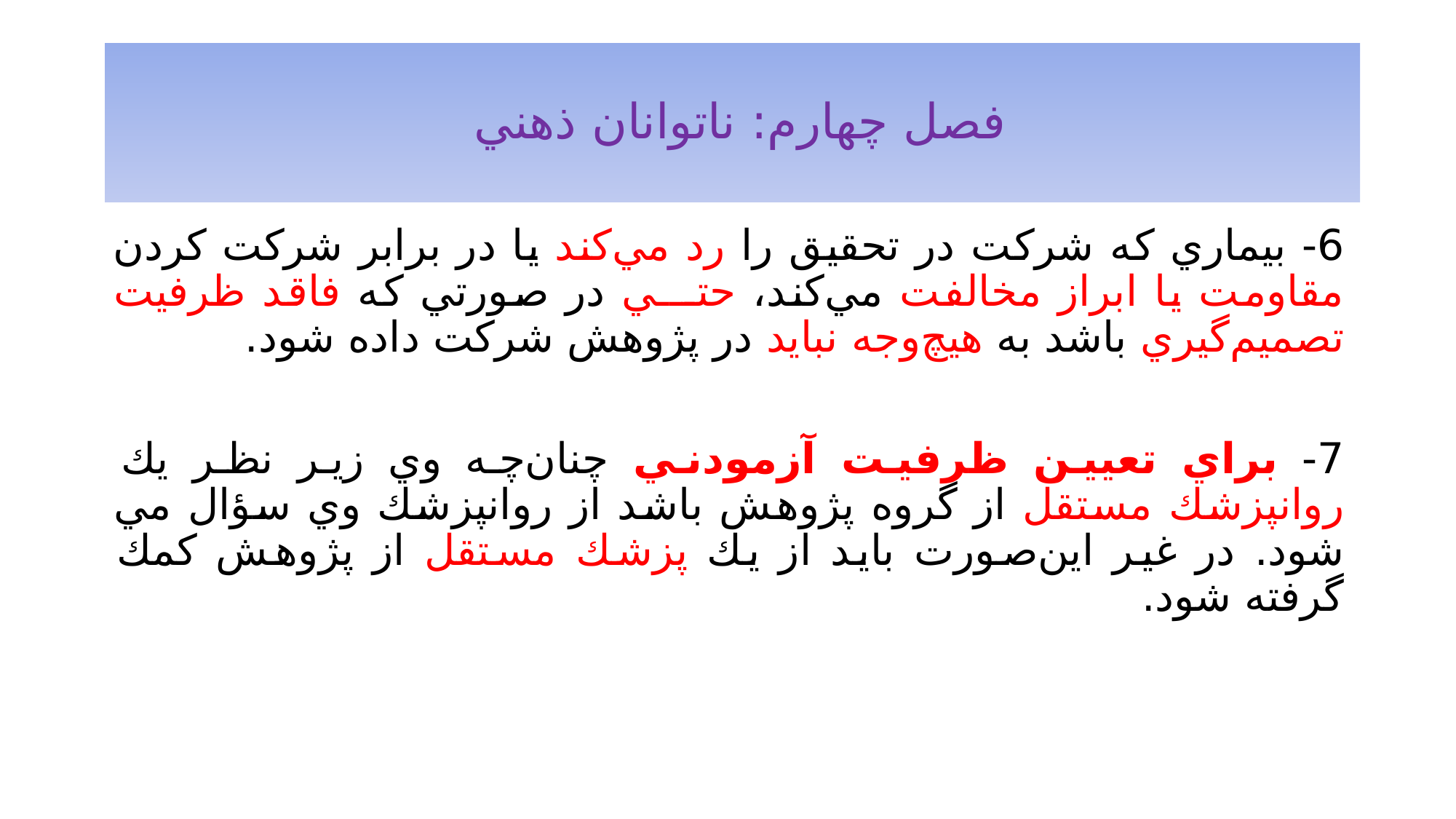

# فصل چهارم: ناتوانان ذهني
6- بيماري كه شركت در تحقيق را رد مي‌کند يا در برابر شركت كردن مقاومت يا ابراز مخالفت مي‌کند، حتـــي در صورتي كه فاقد ظرفيت تصميم‌گيري باشد به هيچ‌وجه نبايد در پژوهش شركت داده شود.

7- براي تعيين ظرفيت آزمودني چنان‌چه وي زير نظر يك روانپزشك مستقل از گروه پژوهش باشد از روانپزشك وي سؤال مي شود. در غير اين‌صورت بايد از يك پزشك مستقل از پژوهش كمك گرفته شود.